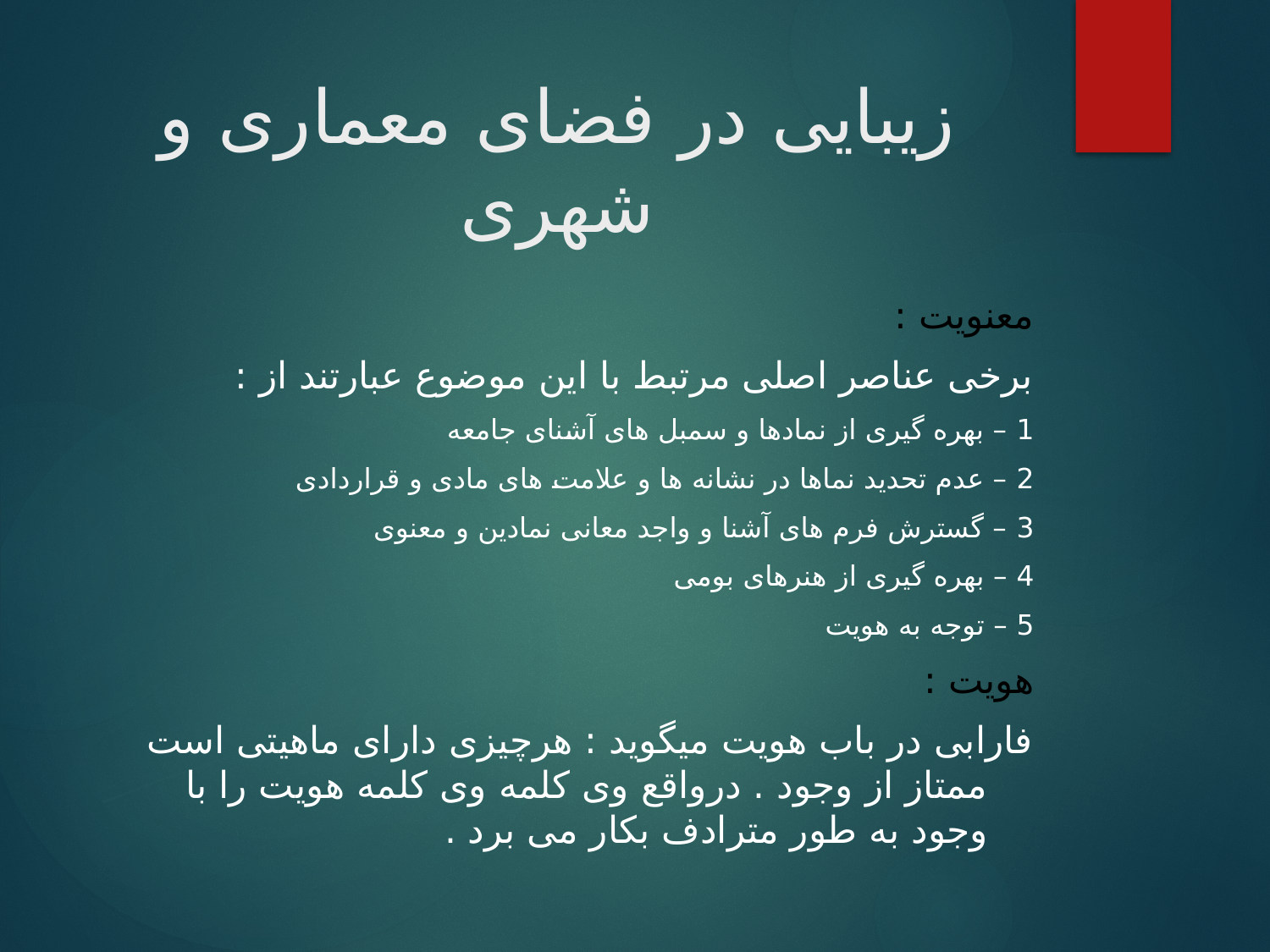

# زیبایی در فضای معماری و شهری
معنویت :
برخی عناصر اصلی مرتبط با این موضوع عبارتند از :
1 – بهره گیری از نمادها و سمبل های آشنای جامعه
2 – عدم تحدید نماها در نشانه ها و علامت های مادی و قراردادی
3 – گسترش فرم های آشنا و واجد معانی نمادین و معنوی
4 – بهره گیری از هنرهای بومی
5 – توجه به هویت
هویت :
فارابی در باب هویت میگوید : هرچیزی دارای ماهیتی است ممتاز از وجود . درواقع وی کلمه وی کلمه هویت را با وجود به طور مترادف بکار می برد .